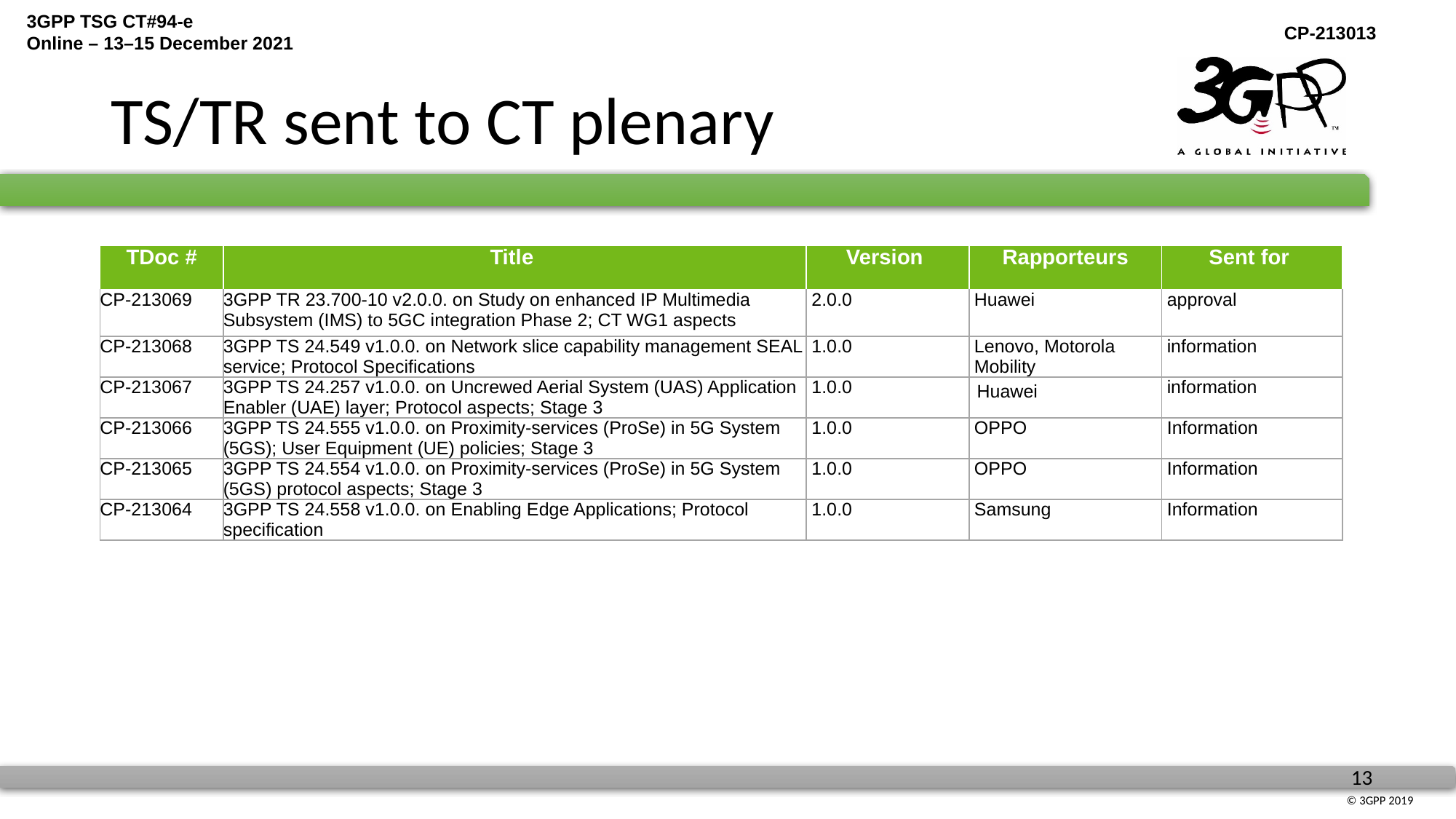

# TS/TR sent to CT plenary
| TDoc # | Title | Version | Rapporteurs | Sent for |
| --- | --- | --- | --- | --- |
| CP-213069 | 3GPP TR 23.700-10 v2.0.0. on Study on enhanced IP Multimedia Subsystem (IMS) to 5GC integration Phase 2; CT WG1 aspects | 2.0.0 | Huawei | approval |
| CP-213068 | 3GPP TS 24.549 v1.0.0. on Network slice capability management SEAL service; Protocol Specifications | 1.0.0 | Lenovo, Motorola Mobility | information |
| CP-213067 | 3GPP TS 24.257 v1.0.0. on Uncrewed Aerial System (UAS) Application Enabler (UAE) layer; Protocol aspects; Stage 3 | 1.0.0 | Huawei | information |
| CP-213066 | 3GPP TS 24.555 v1.0.0. on Proximity-services (ProSe) in 5G System (5GS); User Equipment (UE) policies; Stage 3 | 1.0.0 | OPPO | Information |
| CP-213065 | 3GPP TS 24.554 v1.0.0. on Proximity-services (ProSe) in 5G System (5GS) protocol aspects; Stage 3 | 1.0.0 | OPPO | Information |
| CP-213064 | 3GPP TS 24.558 v1.0.0. on Enabling Edge Applications; Protocol specification | 1.0.0 | Samsung | Information |